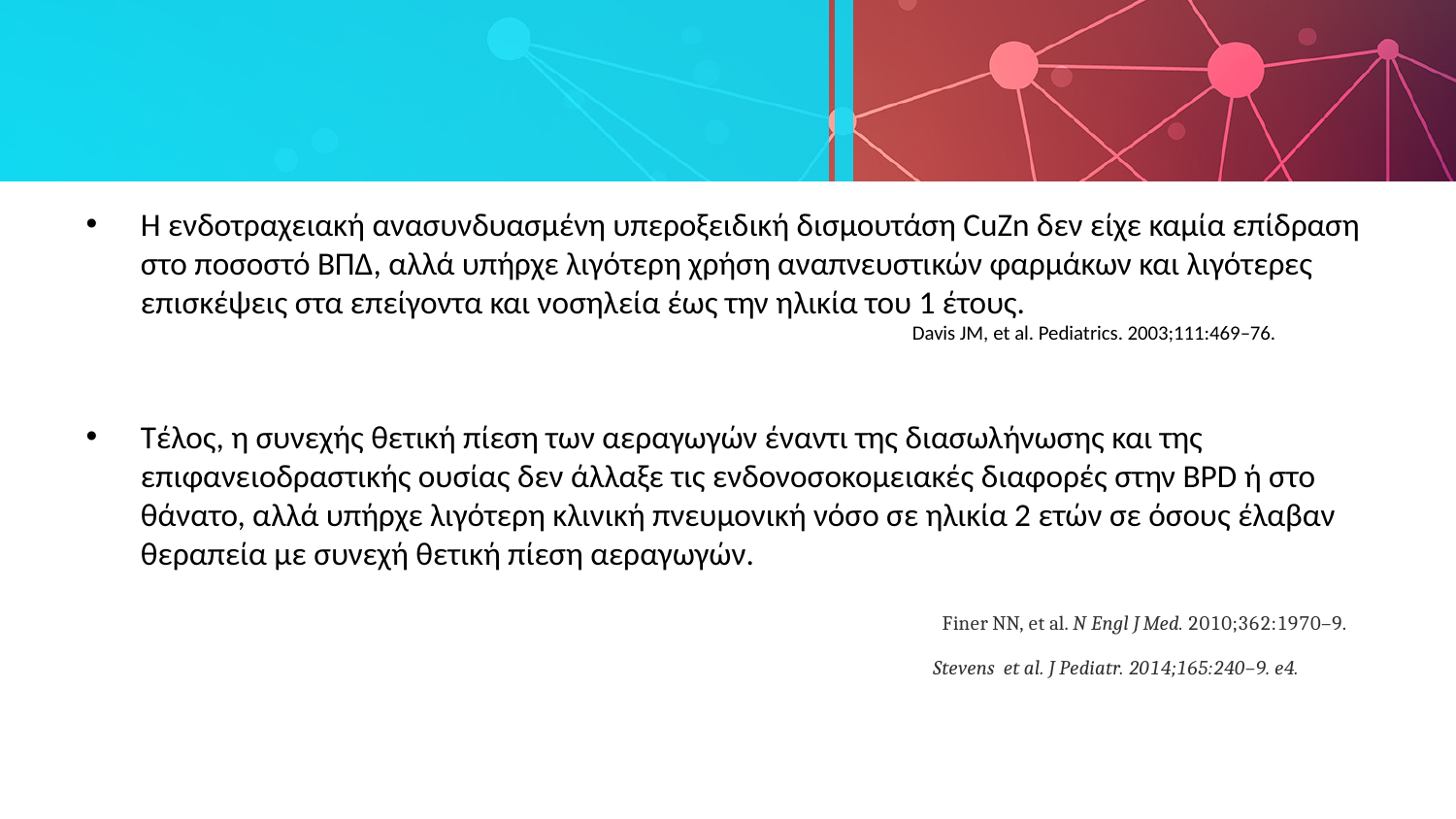

#
H ενδοτραχειακή ανασυνδυασμένη υπεροξειδική δισμουτάση CuZn δεν είχε καμία επίδραση στο ποσοστό BΠΔ, αλλά υπήρχε λιγότερη χρήση αναπνευστικών φαρμάκων και λιγότερες επισκέψεις στα επείγοντα και νοσηλεία έως την ηλικία του 1 έτους.

Τέλος, η συνεχής θετική πίεση των αεραγωγών έναντι της διασωλήνωσης και της επιφανειοδραστικής ουσίας δεν άλλαξε τις ενδονοσοκομειακές διαφορές στην BPD ή στο θάνατο, αλλά υπήρχε λιγότερη κλινική πνευμονική νόσο σε ηλικία 2 ετών σε όσους έλαβαν θεραπεία με συνεχή θετική πίεση αεραγωγών.
Davis JM, et al. Pediatrics. 2003;111:469–76.
Finer NN, et al. N Engl J Med. 2010;362:1970–9.
Stevens  et al. J Pediatr. 2014;165:240–9. e4.